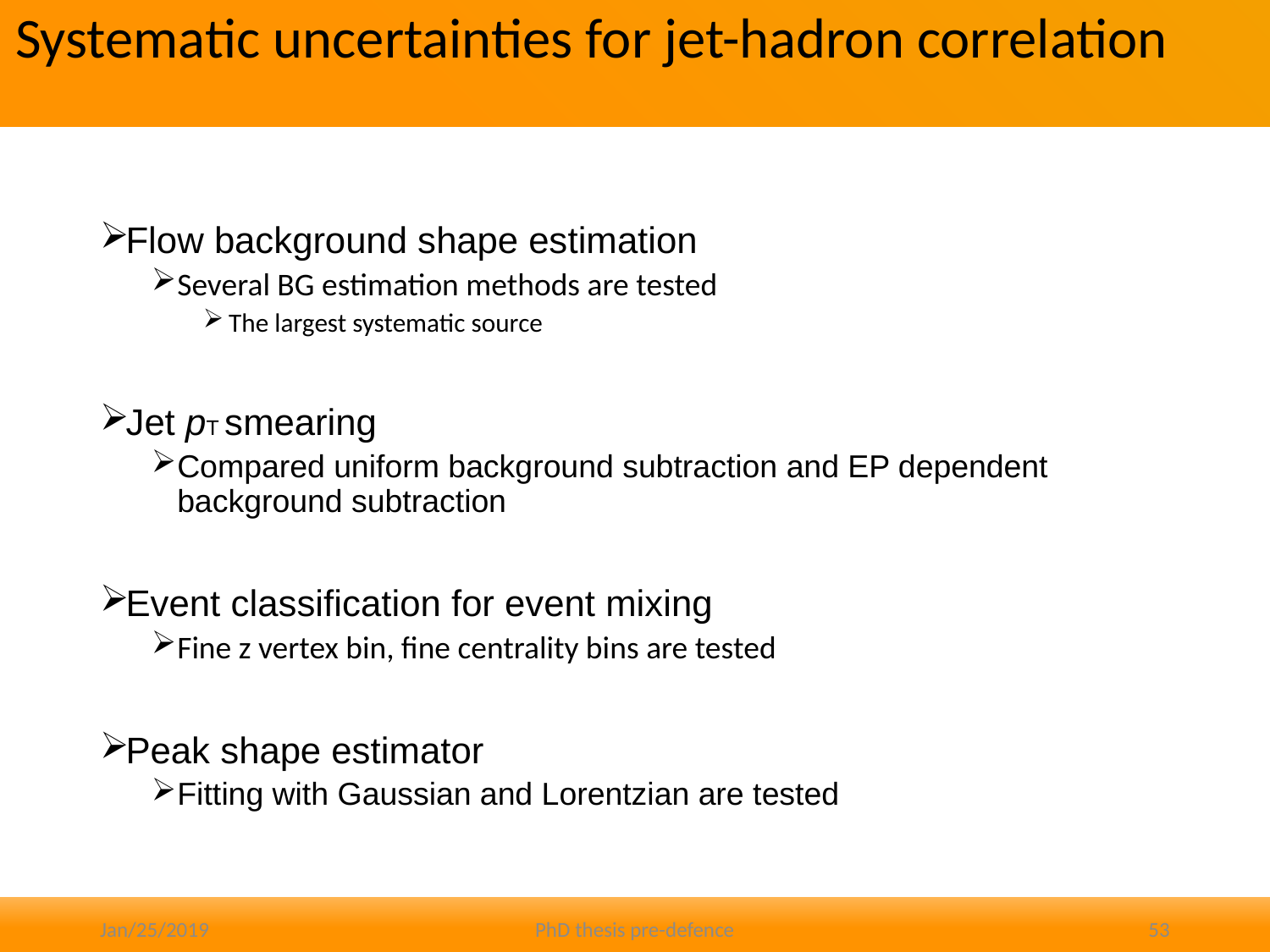

# Systematic uncertainties for jet-hadron correlation
Flow background shape estimation
Several BG estimation methods are tested
The largest systematic source

Jet pT smearing
Compared uniform background subtraction and EP dependent background subtraction

Event classification for event mixing
Fine z vertex bin, fine centrality bins are tested

Peak shape estimator
Fitting with Gaussian and Lorentzian are tested

Jan/25/2019
PhD thesis pre-defence
53